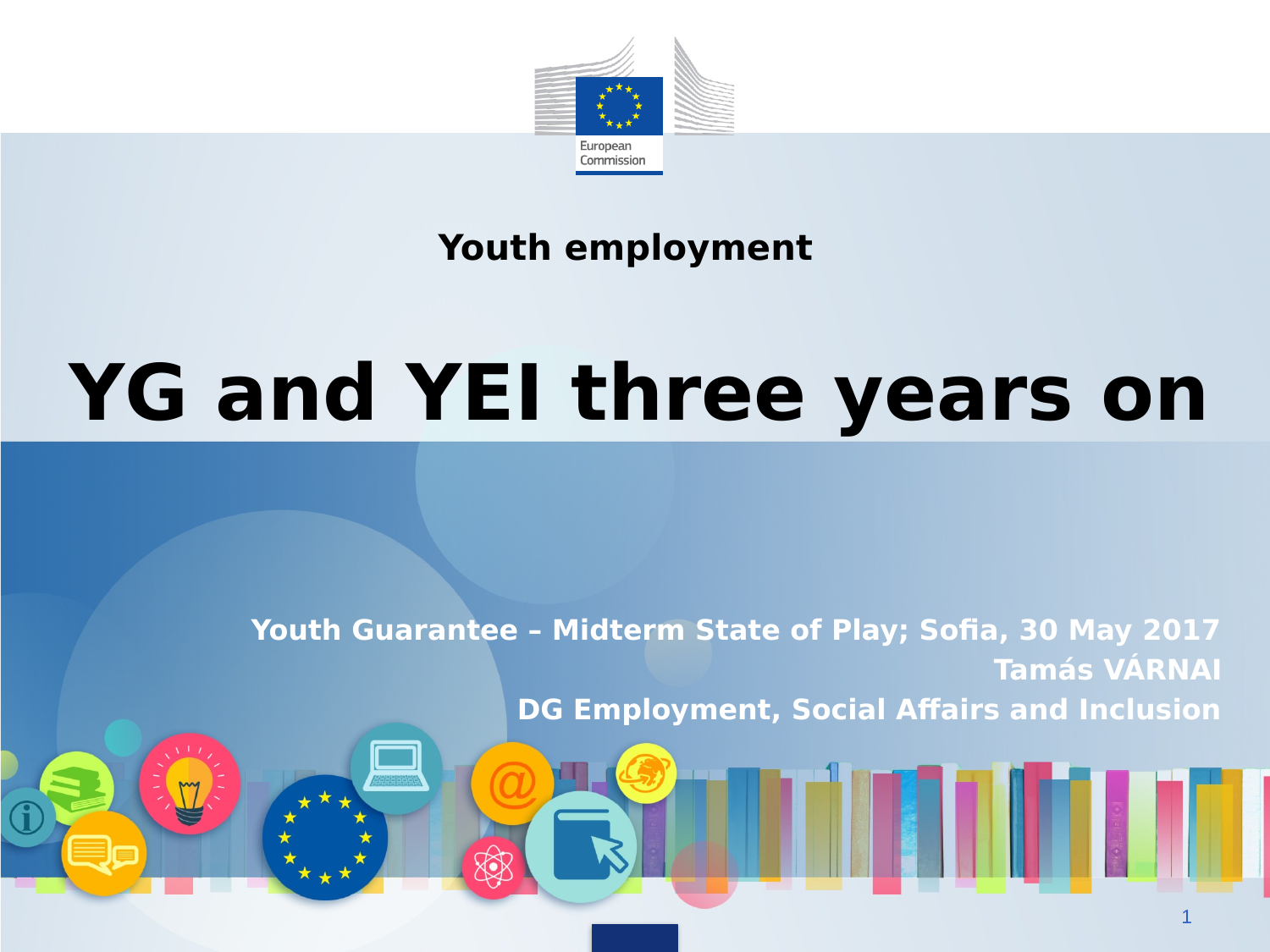

# Youth employment
YG and YEI three years on

Youth Guarantee – Midterm State of Play; Sofia, 30 May 2017
Tamás VÁRNAI
DG Employment, Social Affairs and Inclusion

1